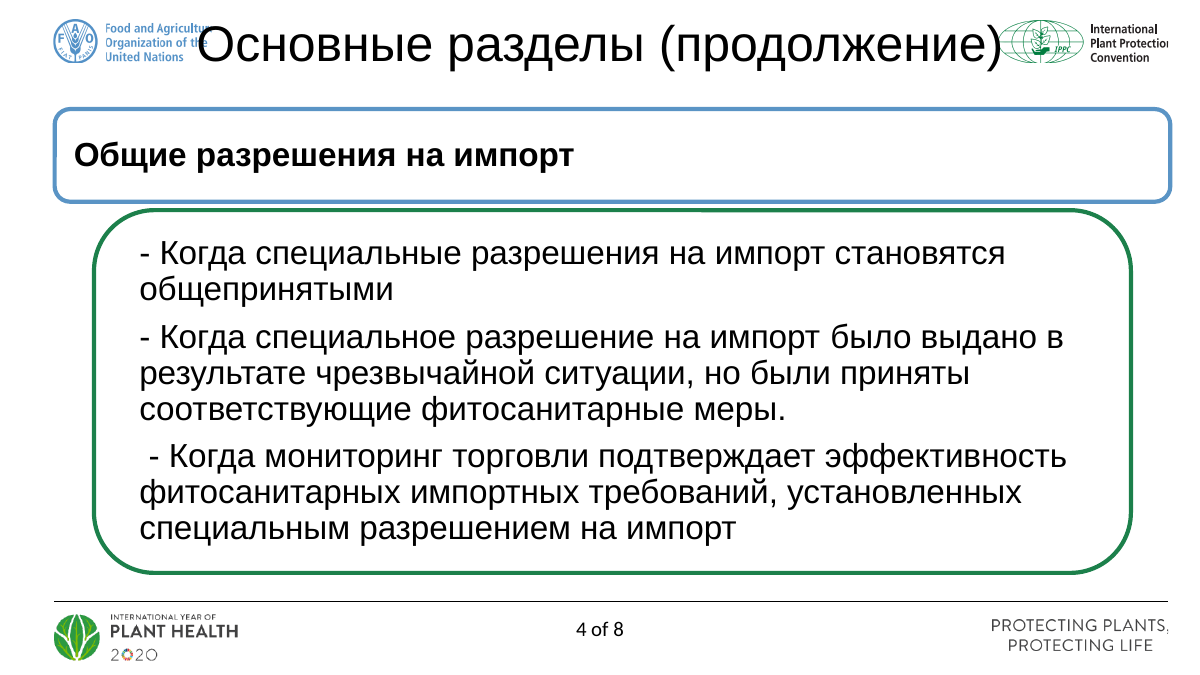

Основные разделы (продолжение)

Общие разрешения на импорт
- Когда специальные разрешения на импорт становятся общепринятыми
- Когда специальное разрешение на импорт было выдано в результате чрезвычайной ситуации, но были приняты соответствующие фитосанитарные меры.
 - Когда мониторинг торговли подтверждает эффективность фитосанитарных импортных требований, установленных специальным разрешением на импорт
4 of 8